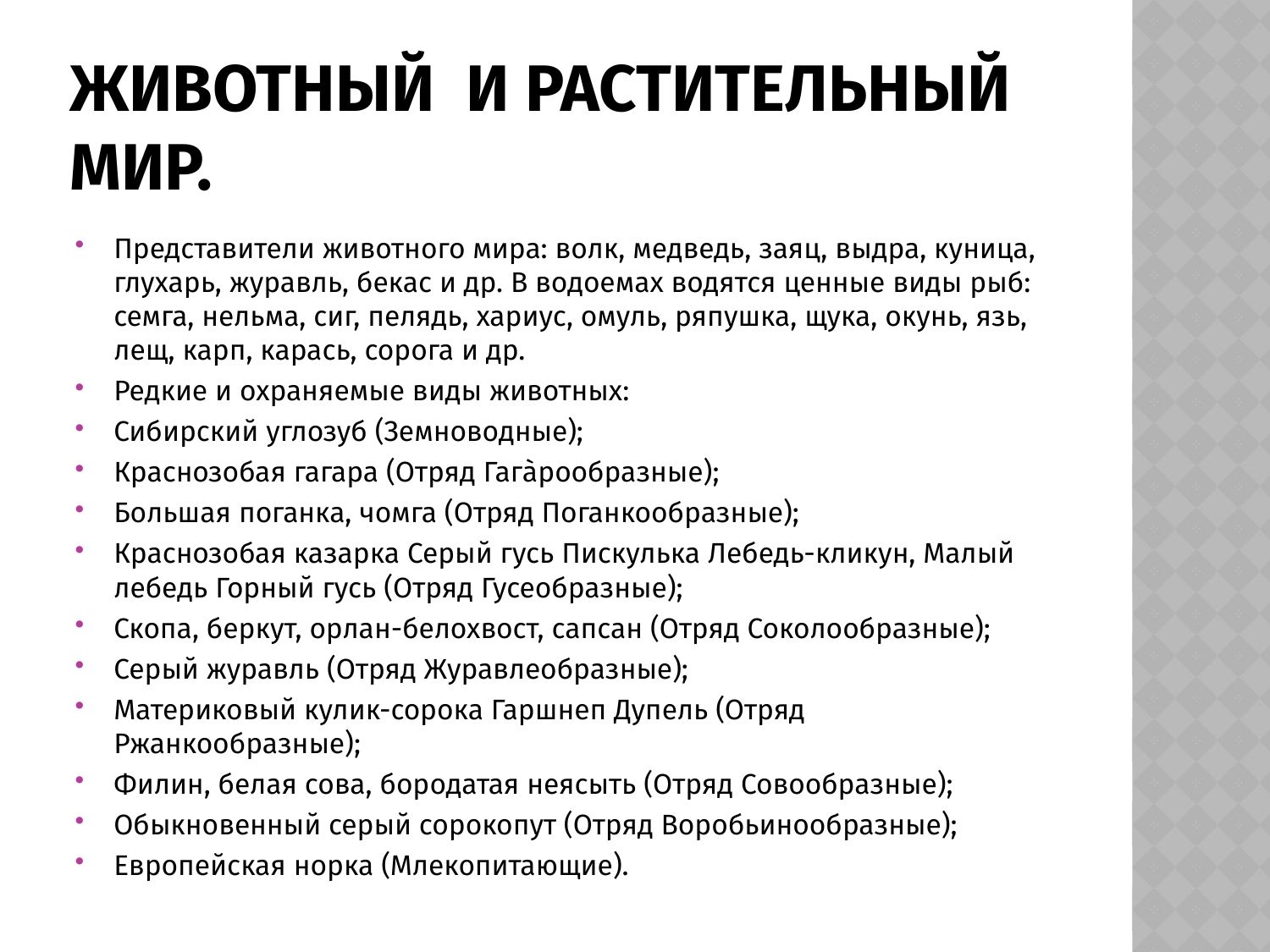

# Животный  и растительный мир.
Представители животного мира: волк, медведь, заяц, выдра, куница, глухарь, журавль, бекас и др. В водоемах водятся ценные виды рыб: семга, нельма, сиг, пелядь, хариус, омуль, ряпушка, щука, окунь, язь, лещ, карп, карась, сорога и др.
Редкие и охраняемые виды животных:
Сибирский углозуб (Земноводные);
Краснозобая гагара (Отряд Гагàрообразные);
Большая поганка, чомга (Отряд Поганкообразные);
Краснозобая казарка Серый гусь Пискулька Лебедь-кликун, Малый лебедь Горный гусь (Отряд Гусеобразные);
Скопа, беркут, орлан-белохвост, сапсан (Отряд Соколообразные);
Серый журавль (Отряд Журавлеобразные);
Материковый кулик-сорока Гаршнеп Дупель (Отряд Ржанкообразные);
Филин, белая сова, бородатая неясыть (Отряд Совообразные);
Обыкновенный серый сорокопут (Отряд Воробьинообразные);
Европейская норка (Млекопитающие).